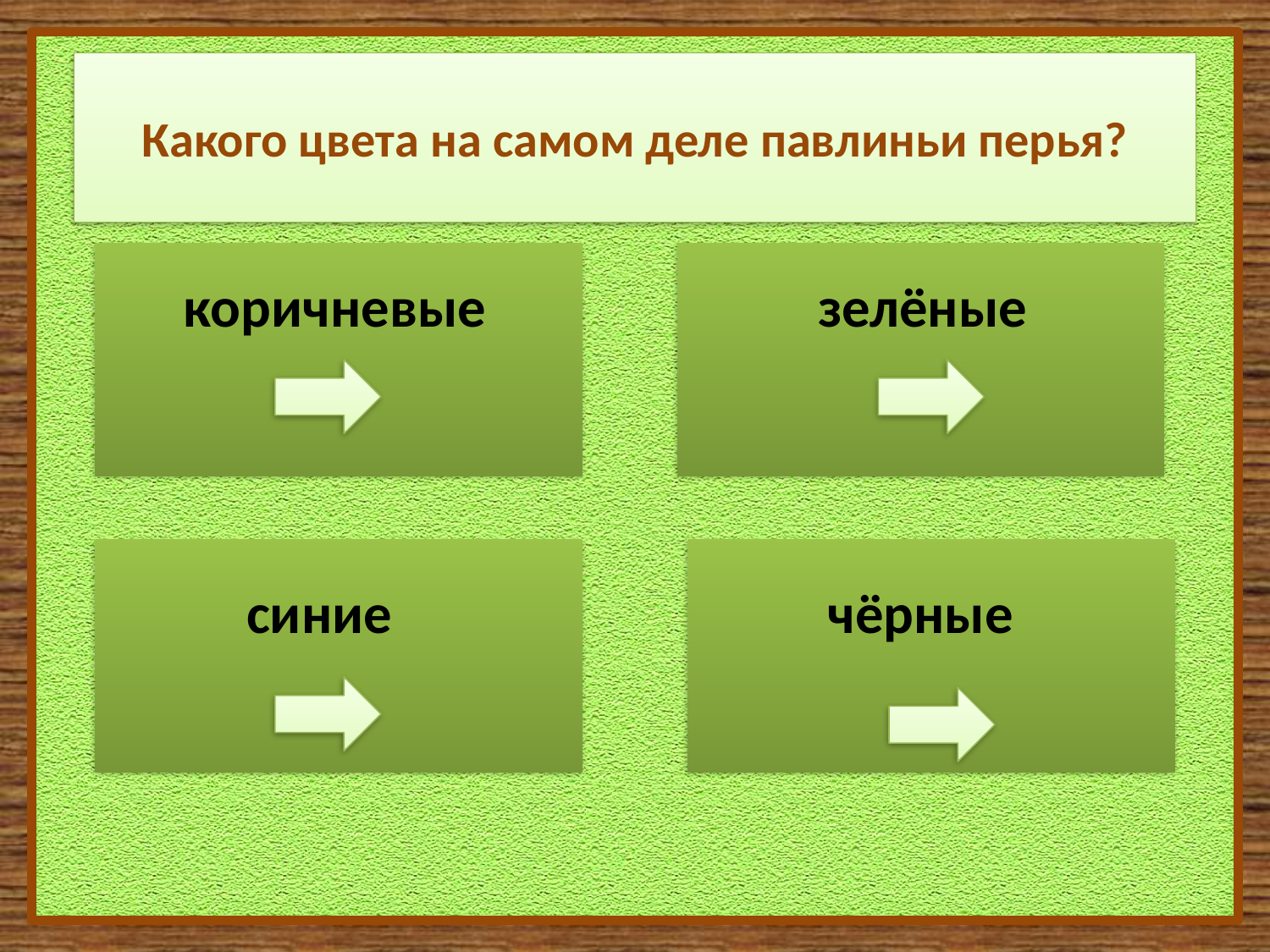

Какого цвета на самом деле павлиньи перья?

коричневые
зелёные

синие
чёрные